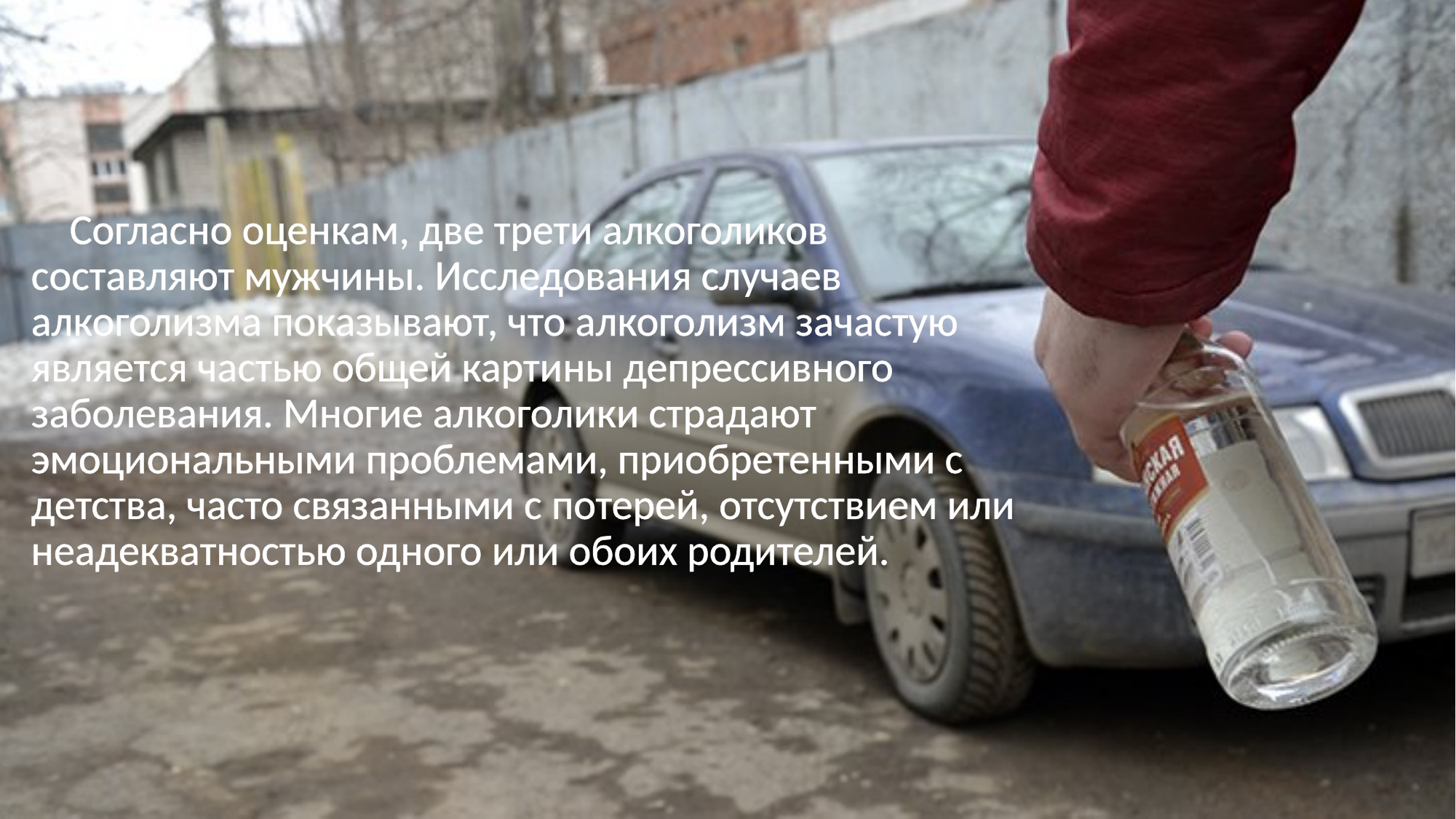

Согласно оценкам, две трети алкоголиков составляют мужчины. Исследования случаев алкоголизма показывают, что алкоголизм зачастую является частью общей картины депрессивного заболевания. Многие алкоголики страдают эмоциональными проблемами, приобретенными с детства, часто связанными с потерей, отсутствием или неадекватностью одного или обоих родителей.